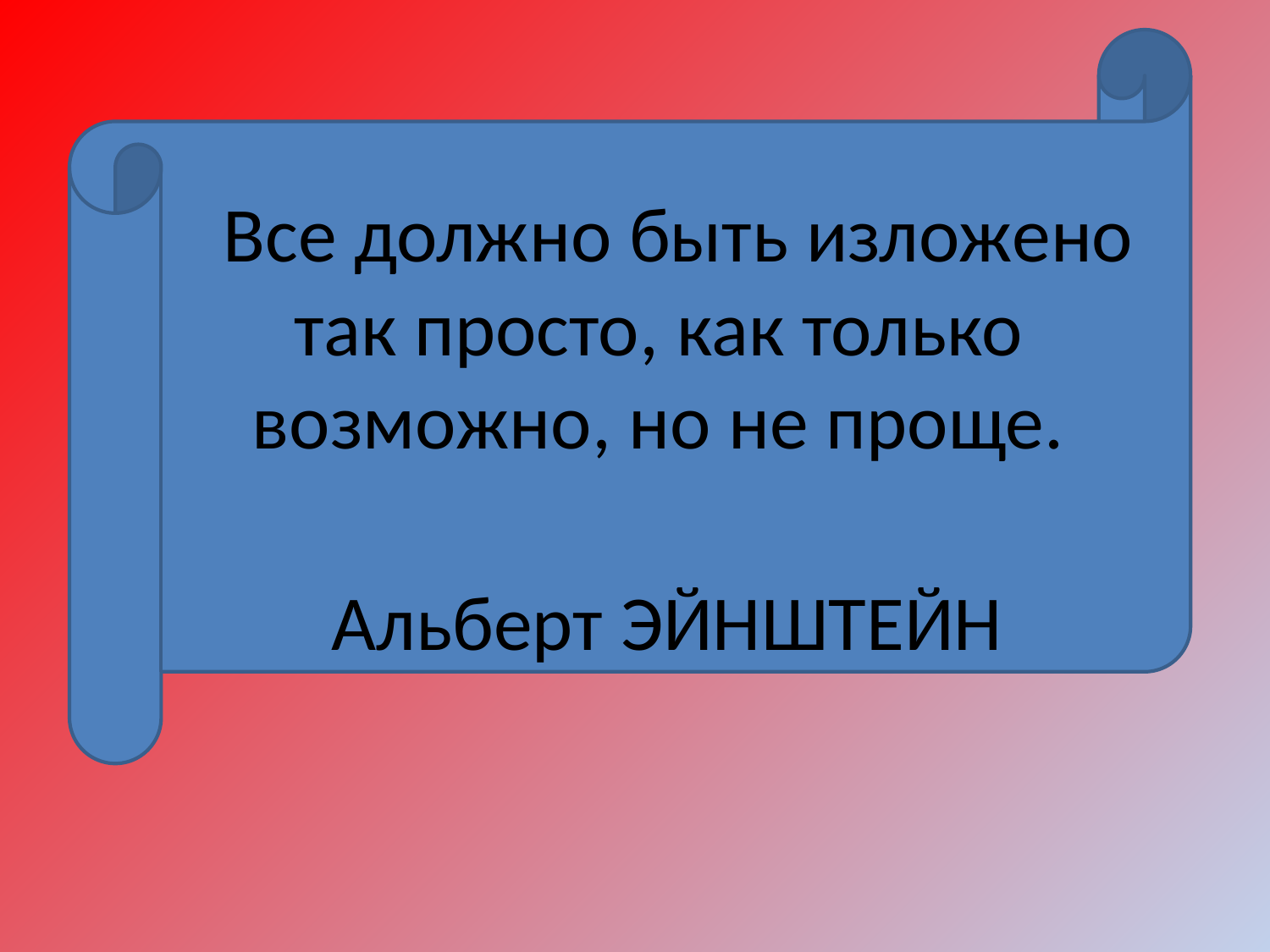

#
     Все должно быть изложено так просто, как только возможно, но не проще.
 Альберт ЭЙНШТЕЙН